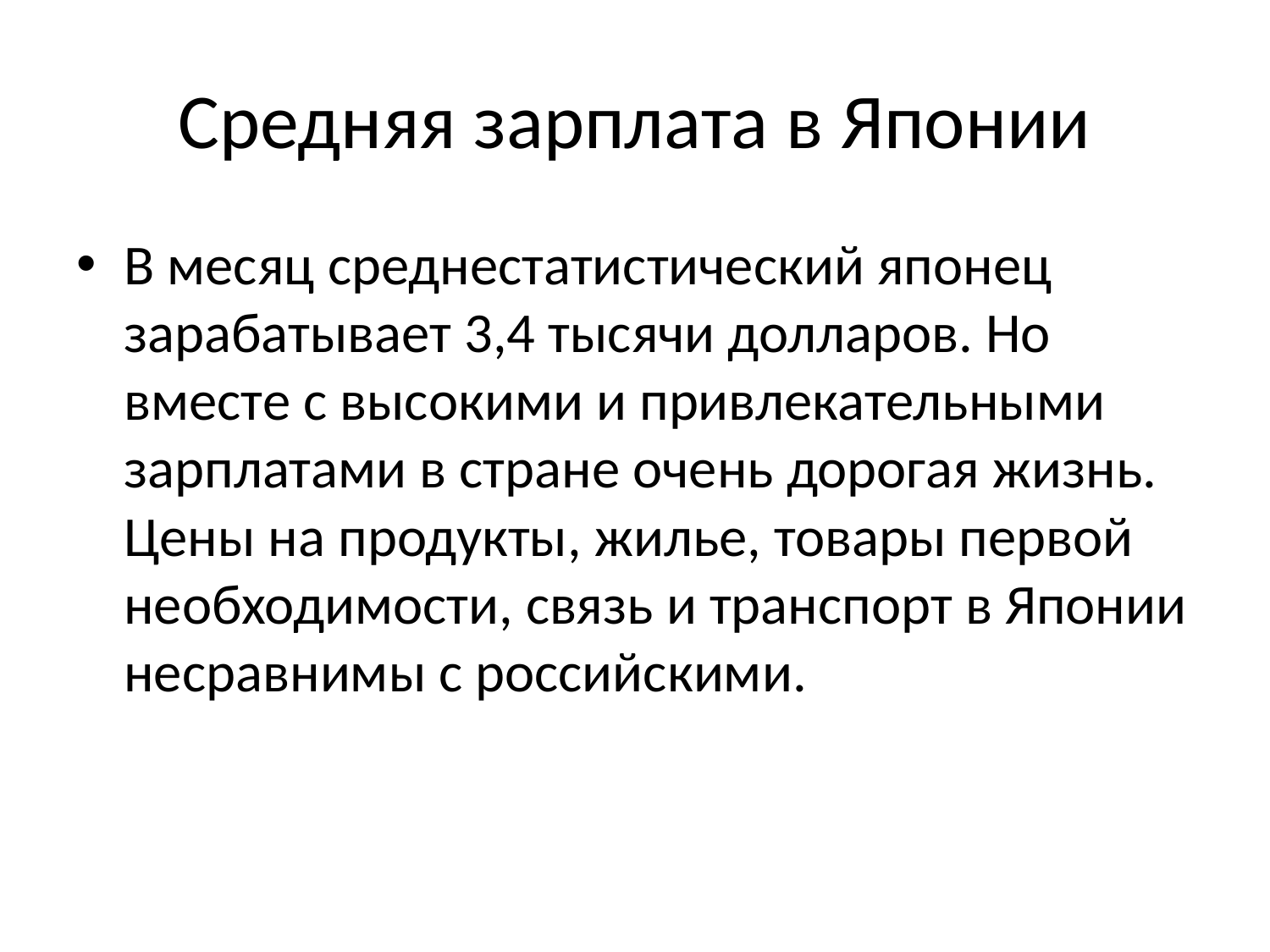

# Средняя зарплата в Японии
В месяц среднестатистический японец зарабатывает 3,4 тысячи долларов. Но вместе с высокими и привлекательными зарплатами в стране очень дорогая жизнь. Цены на продукты, жилье, товары первой необходимости, связь и транспорт в Японии несравнимы с российскими.